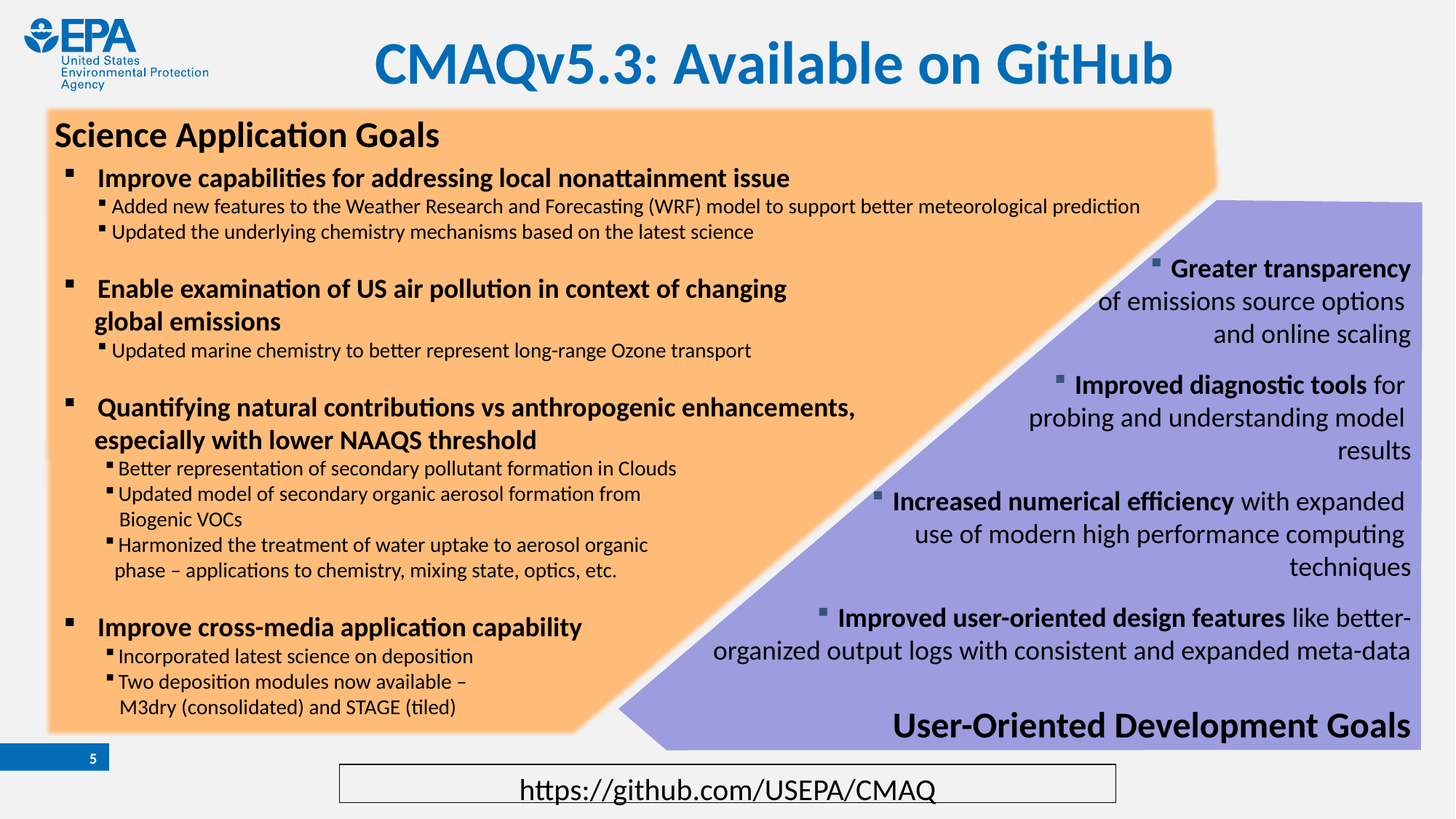

# CMAQv5.3: Available on GitHub
Science Application Goals
Improve capabilities for addressing local nonattainment issue
Added new features to the Weather Research and Forecasting (WRF) model to support better meteorological prediction
Updated the underlying chemistry mechanisms based on the latest science
Enable examination of US air pollution in context of changing
     global emissions
Updated marine chemistry to better represent long-range Ozone transport
Quantifying natural contributions vs anthropogenic enhancements,
     especially with lower NAAQS threshold
Better representation of secondary pollutant formation in Clouds
Updated model of secondary organic aerosol formation from
   Biogenic VOCs
Harmonized the treatment of water uptake to aerosol organic
  phase – applications to chemistry, mixing state, optics, etc.
Improve cross-media application capability
Incorporated latest science on deposition
Two deposition modules now available –
   M3dry (consolidated) and STAGE (tiled)
User-Oriented Development Goals
Greater transparency
of emissions source options
and online scaling
Improved diagnostic tools for
probing and understanding model
results
Increased numerical efficiency with expanded
use of modern high performance computing
techniques
Improved user-oriented design features like better-
organized output logs with consistent and expanded meta-data

5
https://github.com/USEPA/CMAQ